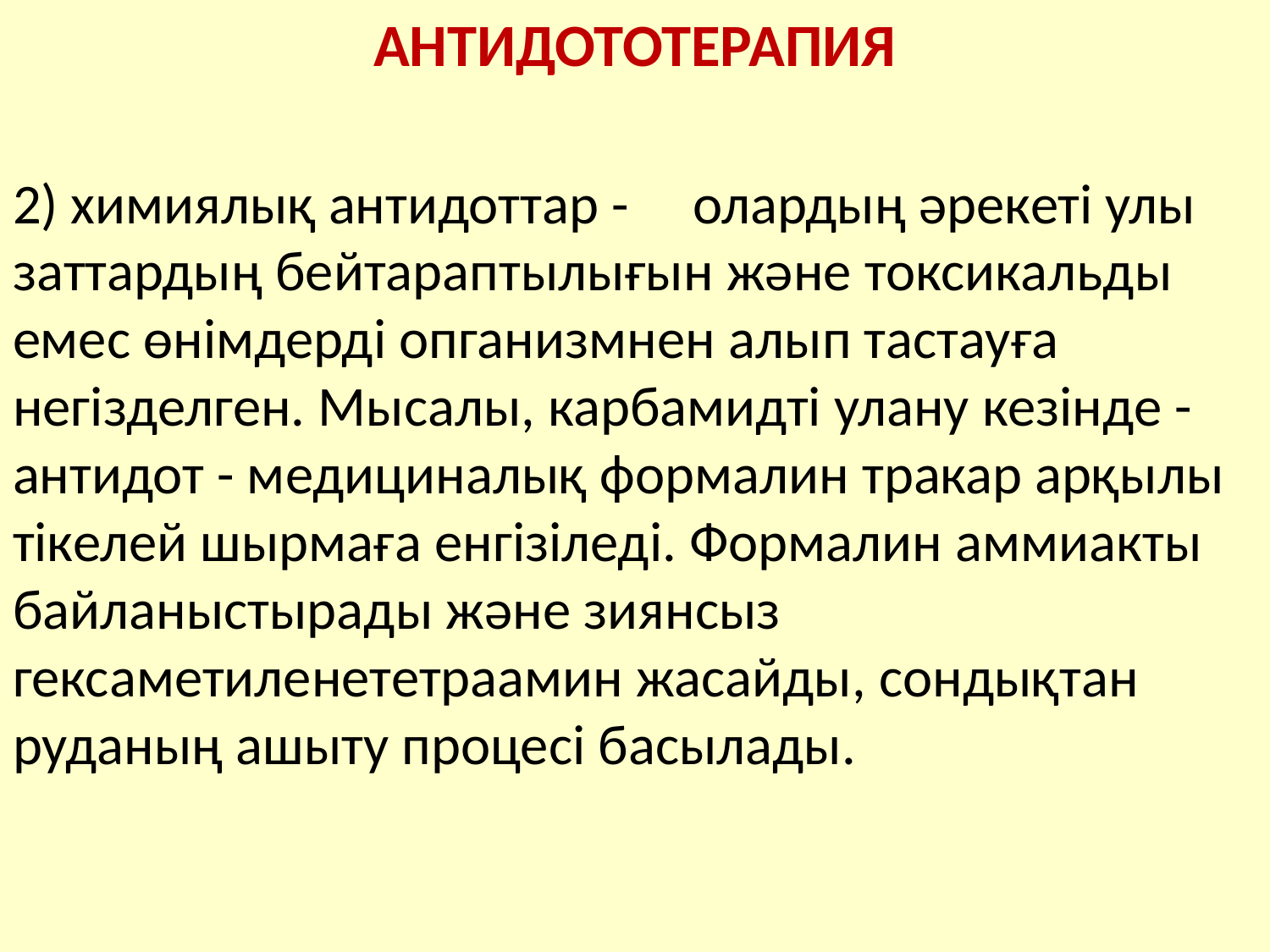

АНТИДОТОТЕРАПИЯ
2) химиялық антидоттар -     олардың әрекеті улы заттардың бейтараптылығын және токсикальды емес өнімдерді опганизмнен алып тастауға негізделген. Мысалы, карбамидті улану кезінде - антидот - медициналық формалин тракар арқылы тікелей шырмаға енгізіледі. Формалин аммиакты байланыстырады және зиянсыз гексаметиленететраамин жасайды, сондықтан руданың ашыту процесі басылады.